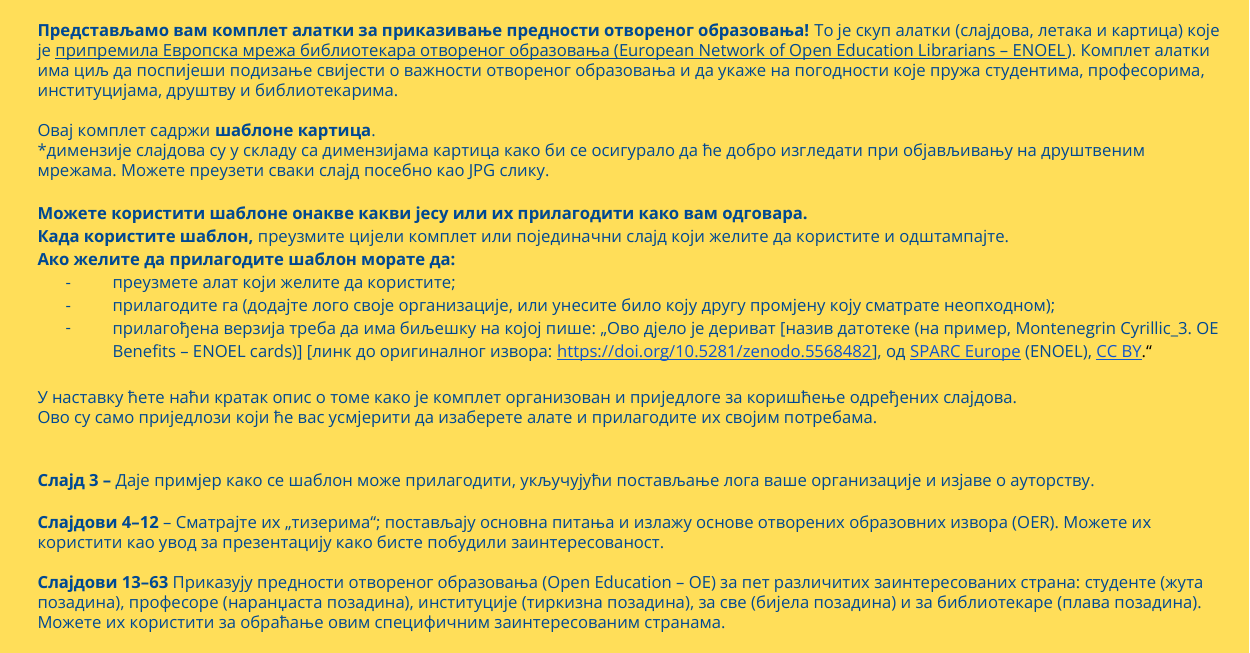

Представљамо вам комплет алатки за приказивање предности отвореног образовања! То је скуп алатки (слајдова, летака и картица) које је припремила Европска мрежа библиотекара отвореног образовања (European Network of Open Education Librarians – ENOEL). Комплет алатки има циљ да поспијеши подизање свијести о важности отвореног образовања и да укаже на погодности које пружа студентима, професорима, институцијама, друштву и библиотекарима.

Овај комплет садржи шаблоне картица.
*димензије слајдова су у складу са димензијама картица како би се осигурало да ће добро изгледати при објављивању на друштвеним мрежама. Можете преузети сваки слајд посебно као JPG слику.

Можете користити шаблоне онакве какви јесу или их прилагодити како вам одговара.
Када користите шаблон, преузмите цијели комплет или појединачни слајд који желите да користите и одштампајте.
Ако желите да прилагодите шаблон морате да:
преузмете алат који желите да користите;
прилагодите га (додајте лого своје организације, или унесите било коју другу промјену коју сматрате неопходном);
прилагођена верзија треба да има биљешку на којој пише: „Ово дјело је дериват [назив датотеке (на пример, Montenegrin Cyrillic_3. OE Benefits – ENOEL cards)] [линк до оригиналног извора: https://doi.org/10.5281/zenodo.5568482], од SPARC Europe (ENOEL), CC BY.“

У наставку ћете наћи кратак опис о томе како је комплет организован и приједлоге за коришћење одређених слајдова.
Ово су само приједлози који ће вас усмјерити да изаберете алате и прилагодите их својим потребама.

Слајд 3 – Даје примјер како се шаблон може прилагодити, укључујући постављање лога ваше организације и изјаве о ауторству.

Слајдови 4–12 – Сматрајте их „тизерима“; постављају основна питања и излажу основе отворених образовних извора (OER). Можете их користити као увод за презентацију како бисте побудили заинтересованост.

Слајдови 13–63 Приказују предности отвореног образовања (Open Education – OE) за пет различитих заинтересованих страна: студенте (жута позадина), професоре (наранџаста позадина), институције (тиркизна позадина), за све (бијела позадина) и за библиотекаре (плава позадина). Можете их користити за обраћање овим специфичним заинтересованим странама.